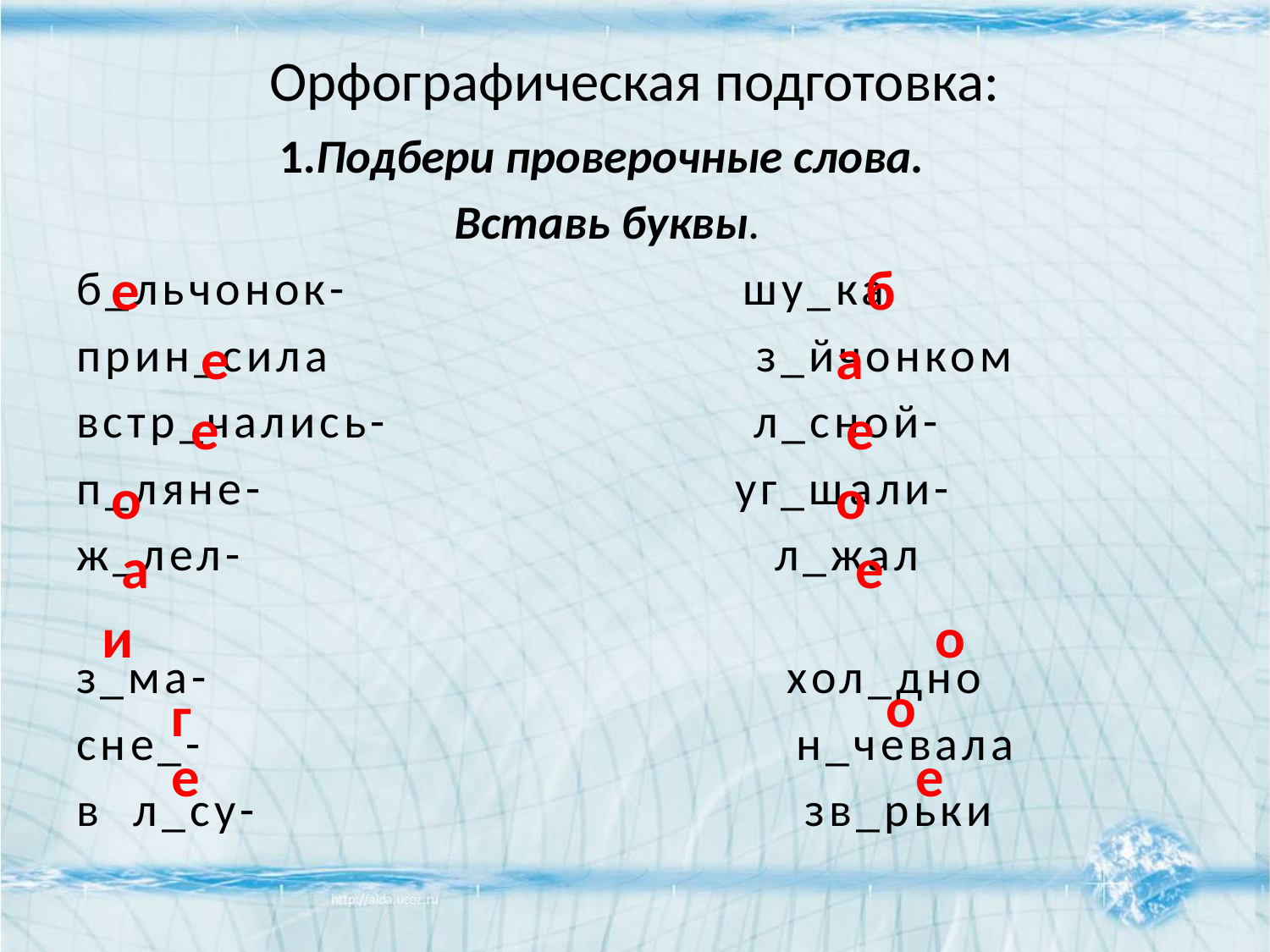

# Орфографическая подготовка:
1.Подбери проверочные слова.
Вставь буквы.
б_льчонок-                          шу_ка
прин_сила                            з_йчонком
встр_чались-                        л_сной-
п_ляне-                               уг_щали-
ж_лел-                                   л_жал
з_ма-                                      хол_дно
сне_-                                       н_чевала
в  л_су-                                    зв_рьки

е
б
е
а
е
е
о
о
а
е
и
о
о
г
е
е